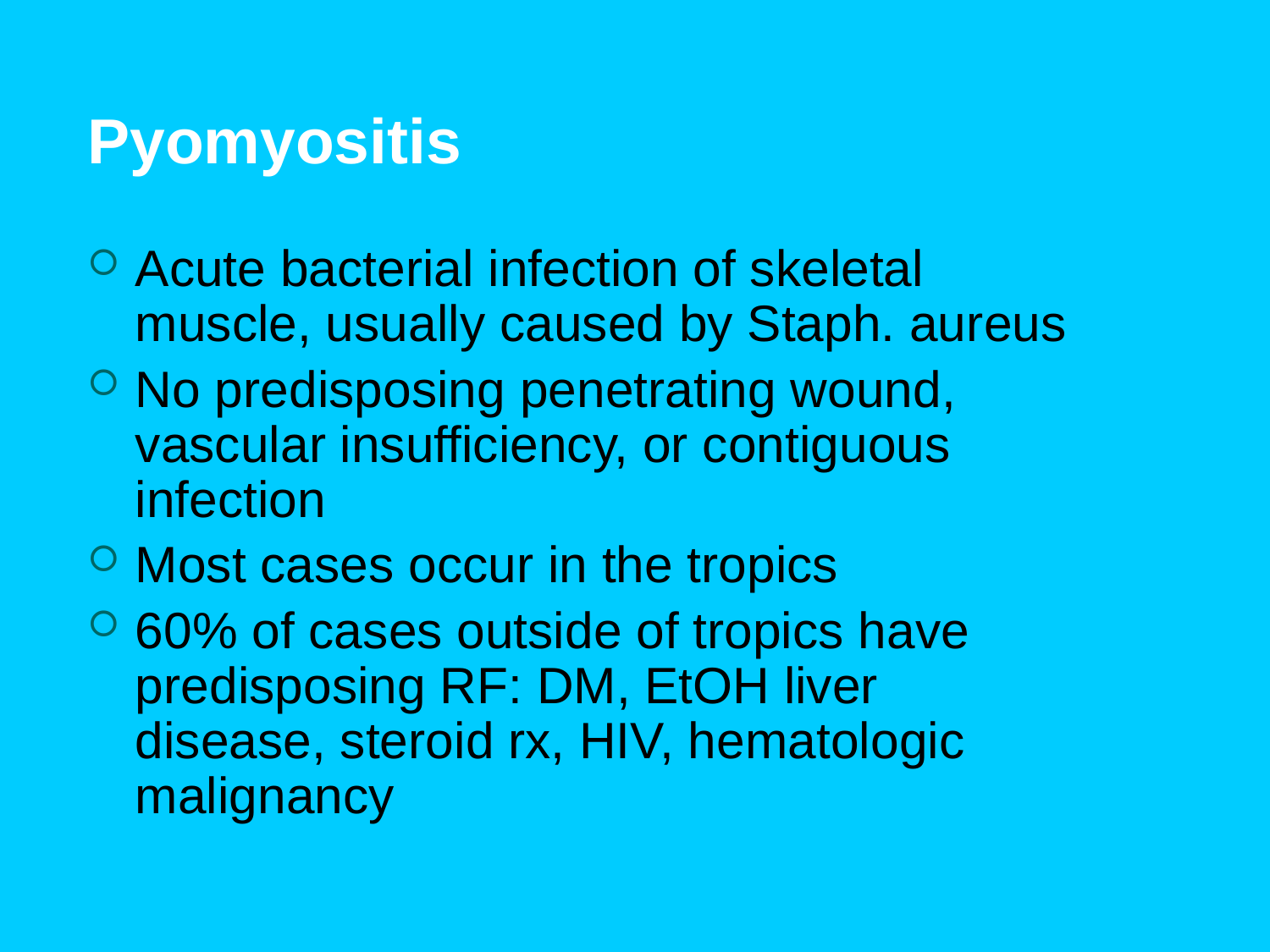

# Pyomyositis
Acute bacterial infection of skeletal muscle, usually caused by Staph. aureus
No predisposing penetrating wound, vascular insufficiency, or contiguous infection
Most cases occur in the tropics
60% of cases outside of tropics have predisposing RF: DM, EtOH liver disease, steroid rx, HIV, hematologic malignancy